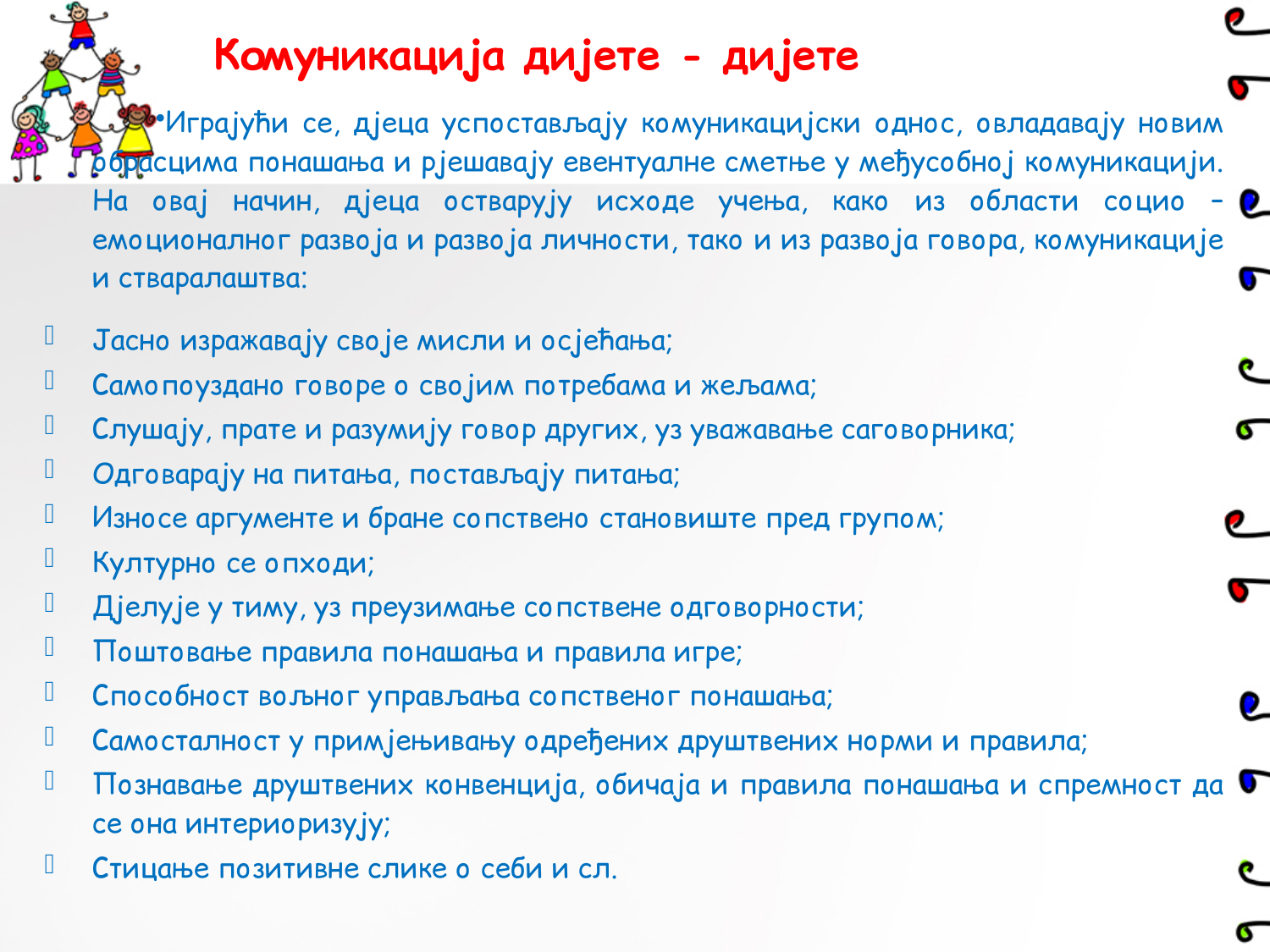

# Комуникација дијете - дијете
Играјући се, дјеца успостављају комуникацијски однос, овладавају новим обрасцима понашања и рјешавају евентуалне сметње у међусобној комуникацији. На овај начин, дјеца остварују исходе учења, како из области социо – емоционалног развоја и развоја личности, тако и из развоја говора, комуникације и стваралаштва:
Јасно изражавају своје мисли и осјећања;
Самопоуздано говоре о својим потребама и жељама;
Слушају, прате и разумију говор других, уз уважавање саговорника;
Одговарају на питања, постављају питања;
Износе аргументе и бране сопствено становиште пред групом;
Културно се опходи;
Дјелује у тиму, уз преузимање сопствене одговорности;
Поштовање правила понашања и правила игре;
Способност вољног управљања сопственог понашања;
Самосталност у примјењивању одређених друштвених норми и правила;
Познавање друштвених конвенција, обичаја и правила понашања и спремност да се она интериоризују;
Стицање позитивне слике о себи и сл.